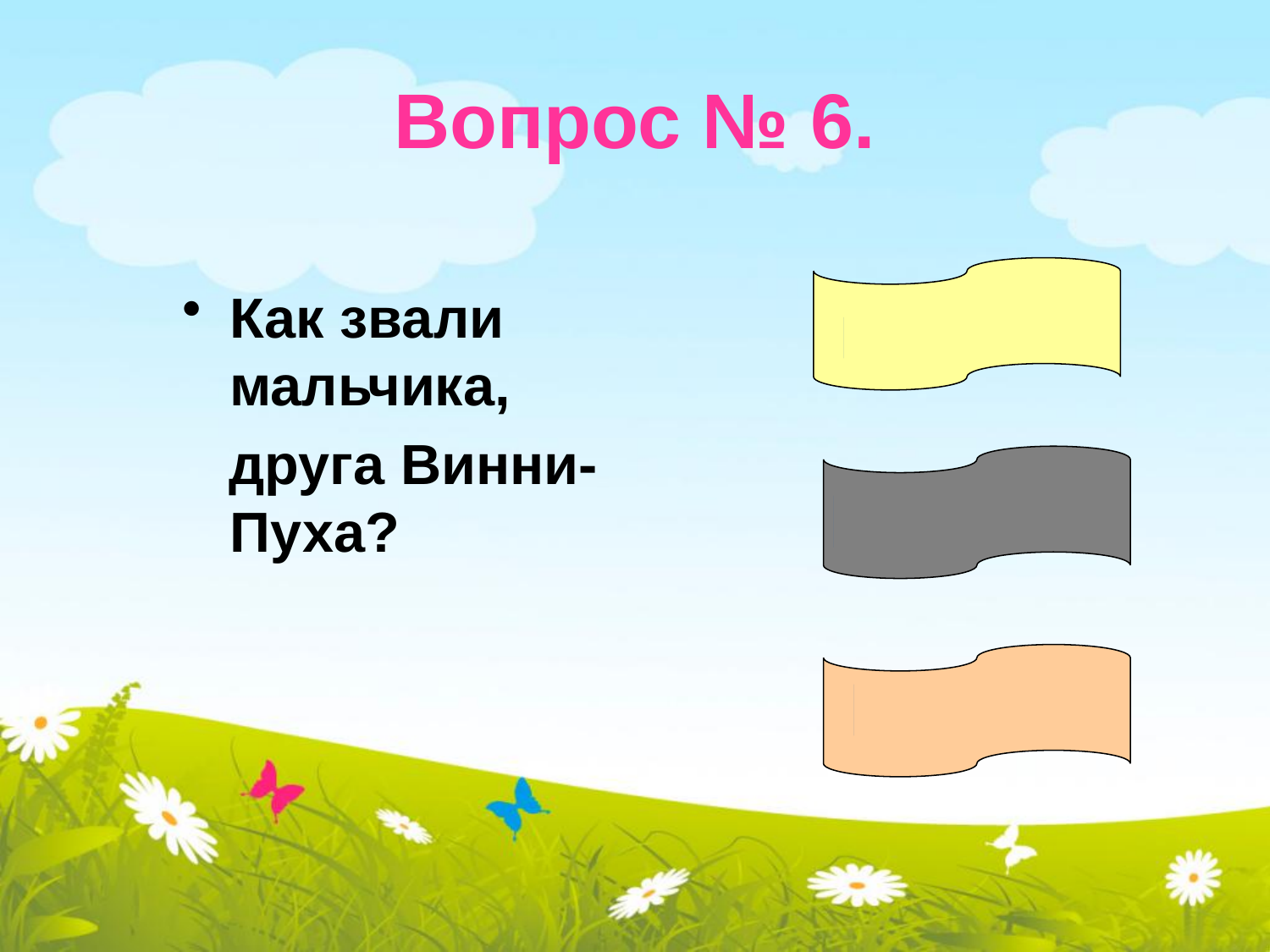

# Вопрос № 6.

Как звали мальчика,
   друга Винни-Пуха?
Кристиан Робинс

Кристофер Робин

Карл Робинсон